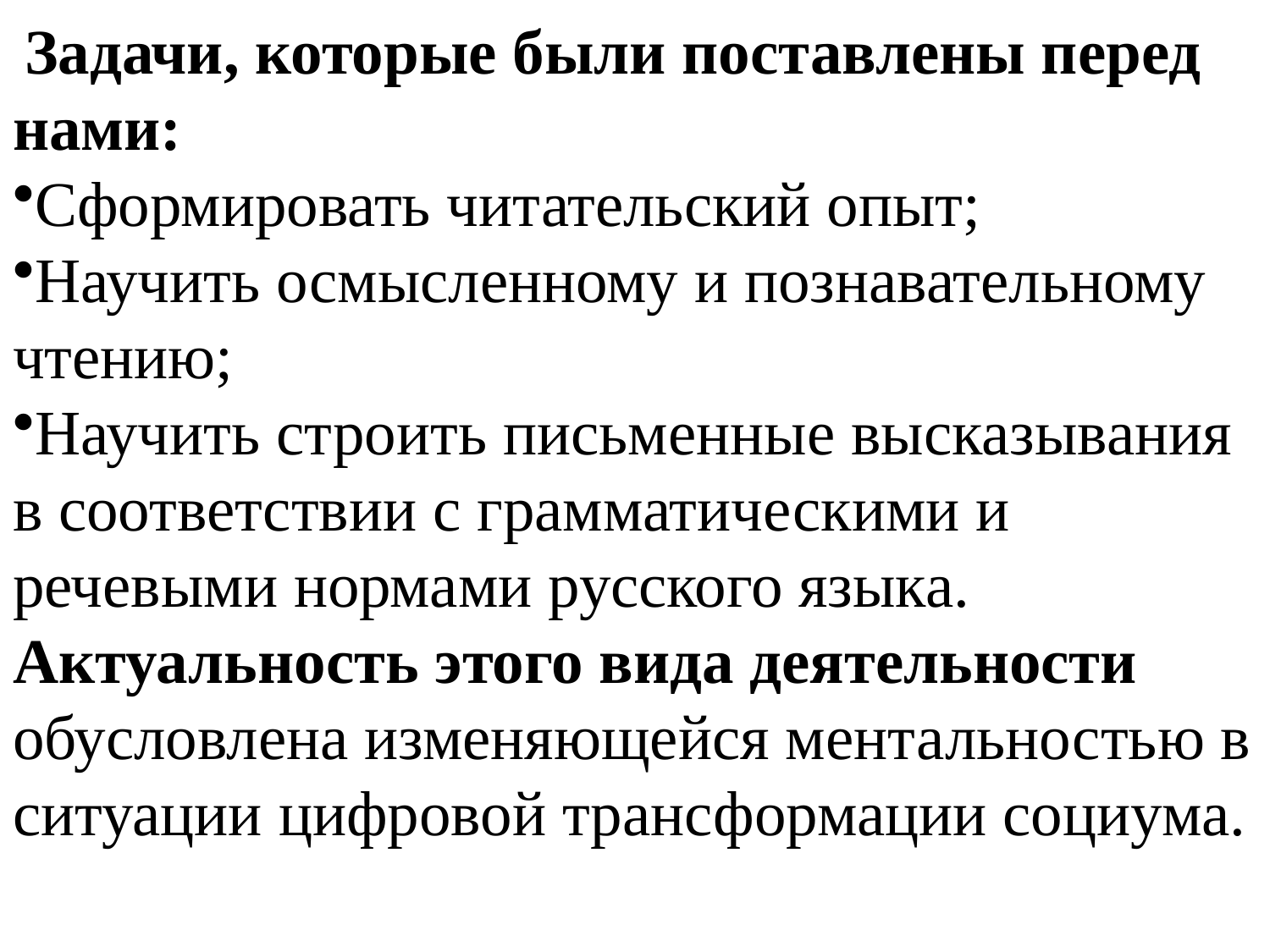

Задачи, которые были поставлены перед нами:
Сформировать читательский опыт;
Научить осмысленному и познавательному чтению;
Научить строить письменные высказывания в соответствии с грамматическими и речевыми нормами русского языка.
Актуальность этого вида деятельности обусловлена изменяющейся ментальностью в ситуации цифровой трансформации социума.